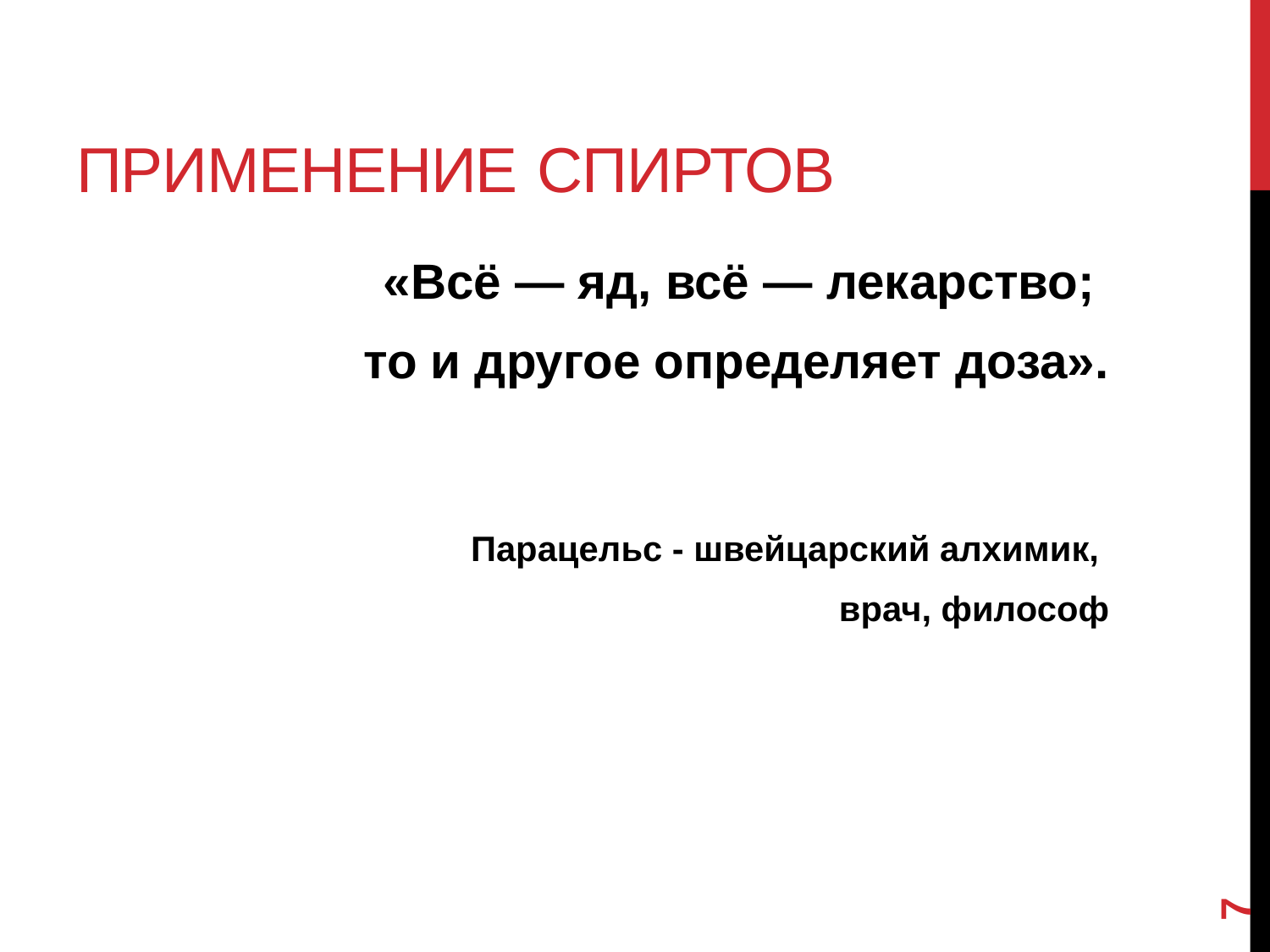

# Применение спиртов
 «Всё — яд, всё — лекарство;
то и другое определяет доза».

 Парацельс - швейцарский алхимик,
врач, философ
7